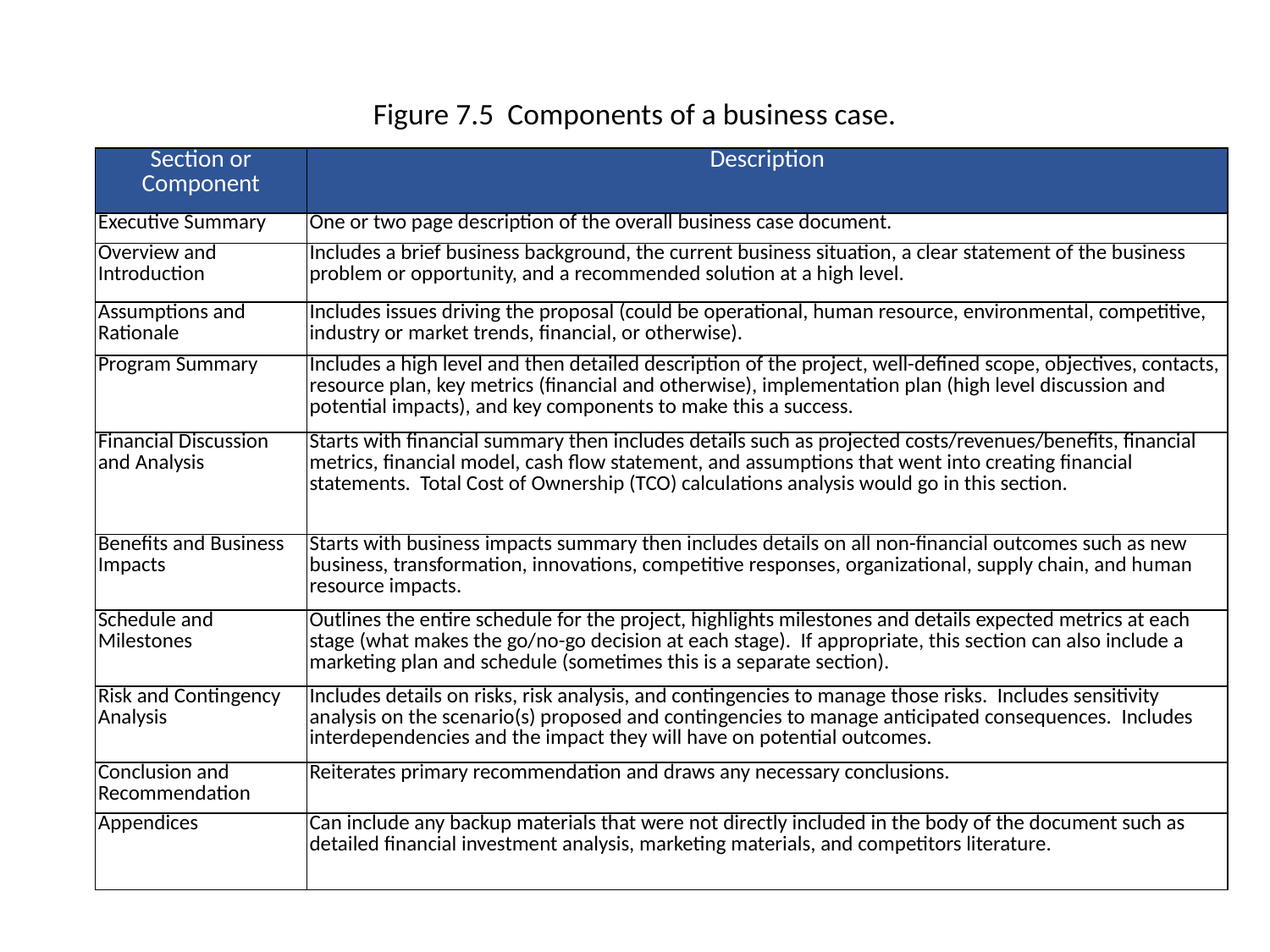

Figure 7.5  Components of a business case.
| Section or Component | Description |
| --- | --- |
| Executive Summary | One or two page description of the overall business case document. |
| Overview and Introduction | Includes a brief business background, the current business situation, a clear statement of the business problem or opportunity, and a recommended solution at a high level. |
| Assumptions and Rationale | Includes issues driving the proposal (could be operational, human resource, environmental, competitive, industry or market trends, financial, or otherwise). |
| Program Summary | Includes a high level and then detailed description of the project, well-defined scope, objectives, contacts, resource plan, key metrics (financial and otherwise), implementation plan (high level discussion and potential impacts), and key components to make this a success. |
| Financial Discussion and Analysis | Starts with financial summary then includes details such as projected costs/revenues/benefits, financial metrics, financial model, cash flow statement, and assumptions that went into creating financial statements. Total Cost of Ownership (TCO) calculations analysis would go in this section. |
| Benefits and Business Impacts | Starts with business impacts summary then includes details on all non-financial outcomes such as new business, transformation, innovations, competitive responses, organizational, supply chain, and human resource impacts. |
| Schedule and Milestones | Outlines the entire schedule for the project, highlights milestones and details expected metrics at each stage (what makes the go/no-go decision at each stage). If appropriate, this section can also include a marketing plan and schedule (sometimes this is a separate section). |
| Risk and Contingency Analysis | Includes details on risks, risk analysis, and contingencies to manage those risks. Includes sensitivity analysis on the scenario(s) proposed and contingencies to manage anticipated consequences. Includes interdependencies and the impact they will have on potential outcomes. |
| Conclusion and Recommendation | Reiterates primary recommendation and draws any necessary conclusions. |
| Appendices | Can include any backup materials that were not directly included in the body of the document such as detailed financial investment analysis, marketing materials, and competitors literature. |